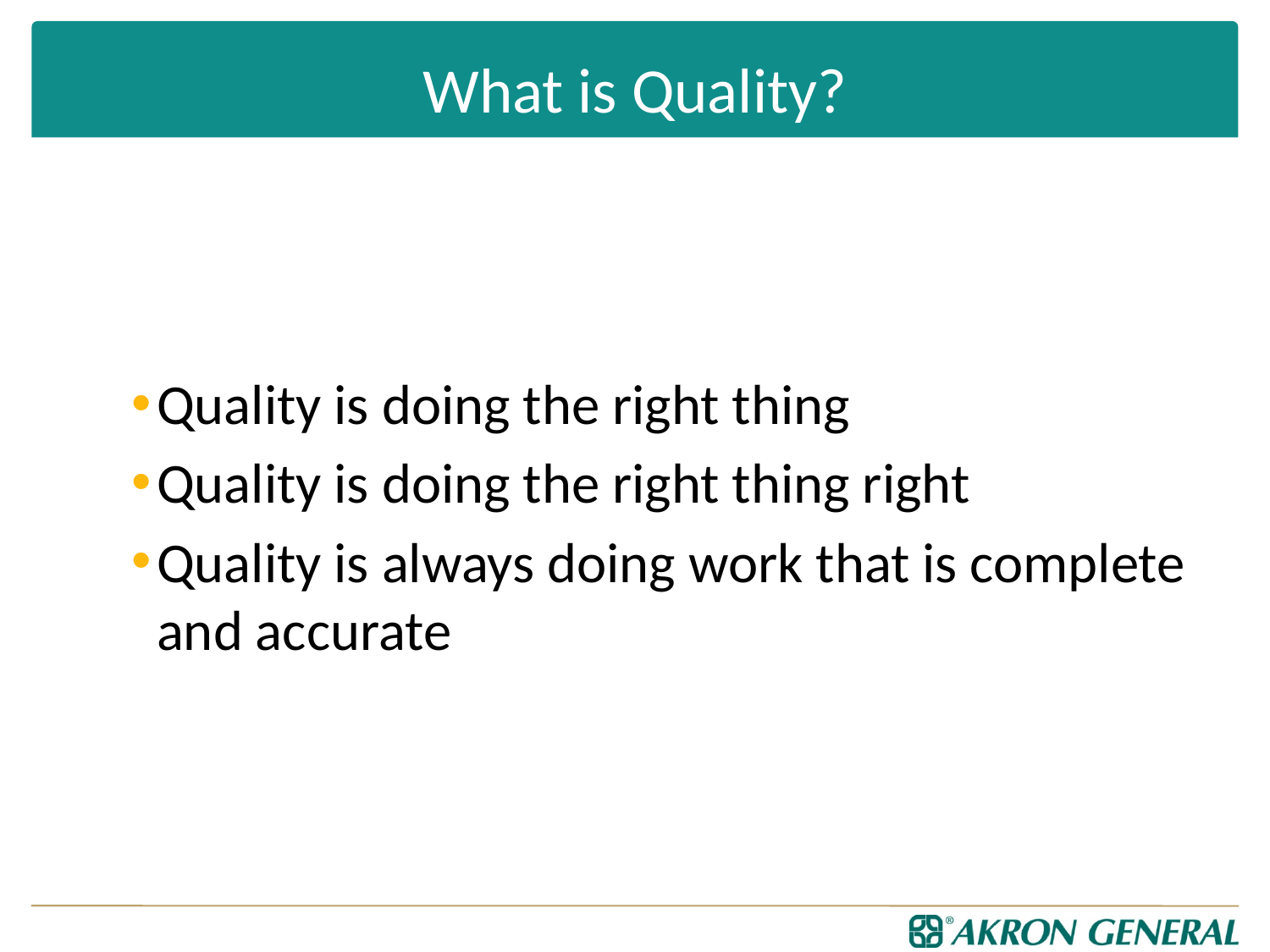

# What is Quality?

Quality is doing the right thing
Quality is doing the right thing right
Quality is always doing work that is complete and accurate